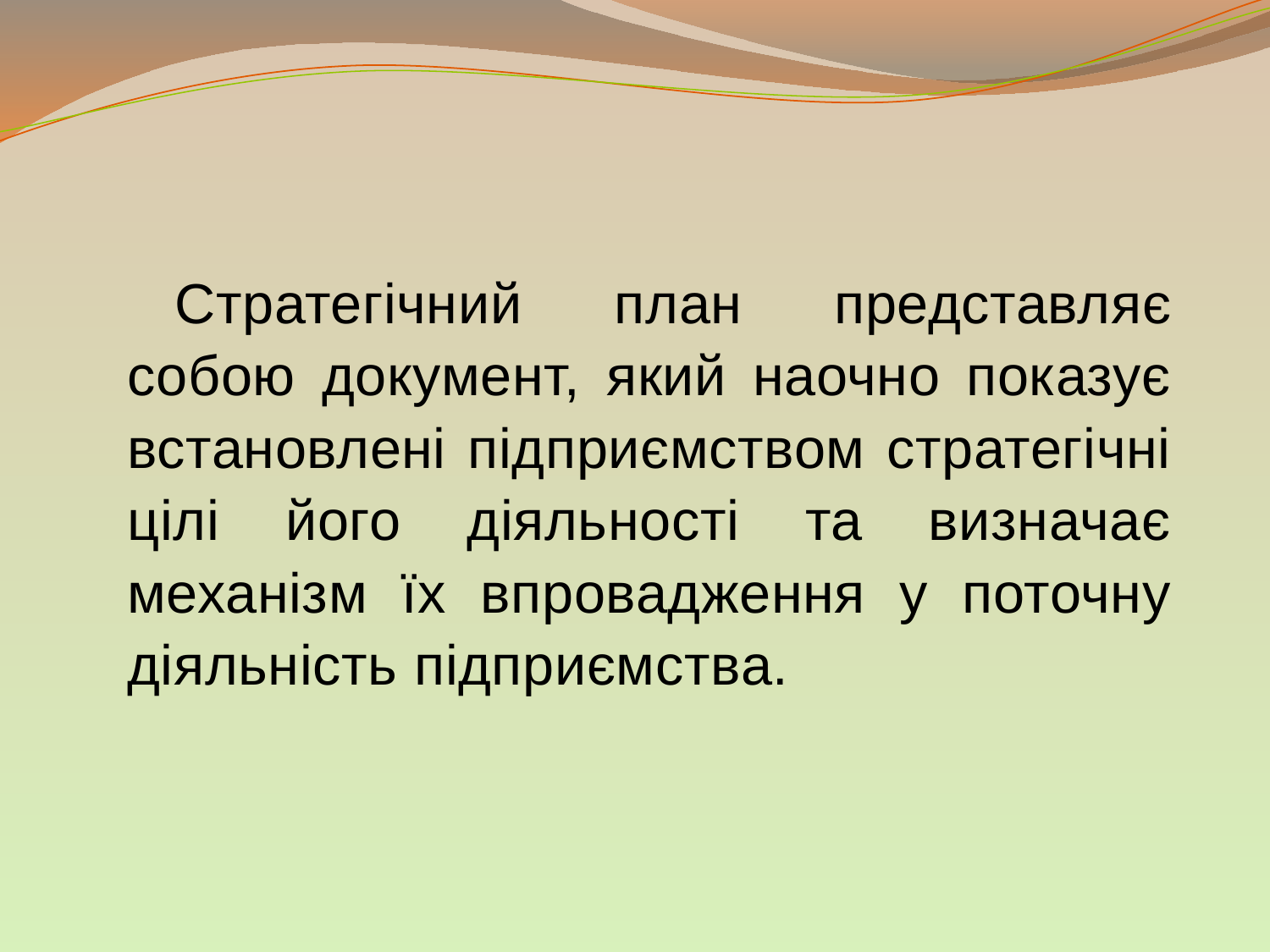

Стратегічний план представляє собою документ, який наочно показує встановлені підприємством стратегічні цілі його діяльності та визначає механізм їх впровадження у поточну діяльність підприємства.